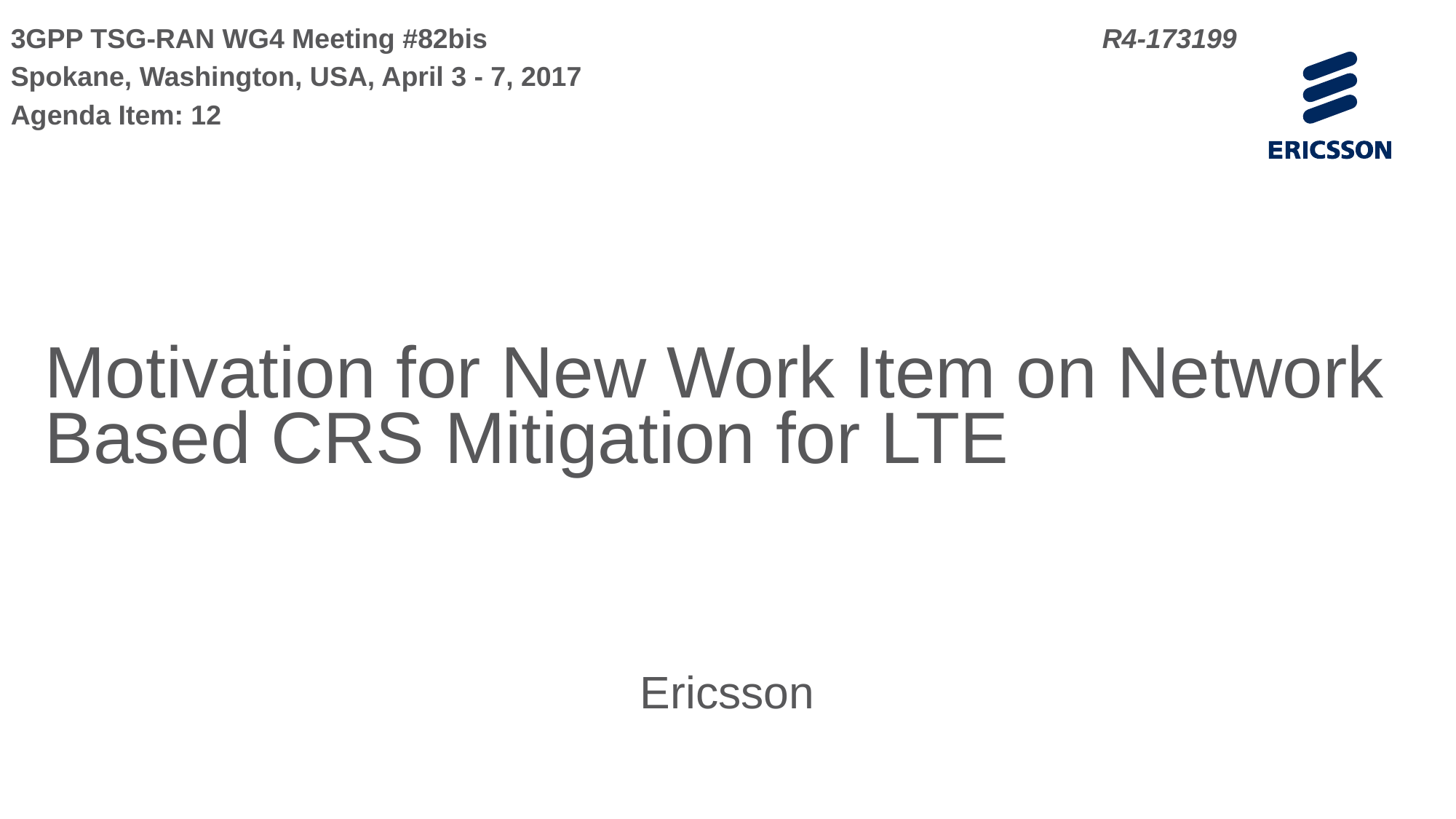

3GPP TSG-RAN WG4 Meeting #82bis 						R4-173199
Spokane, Washington, USA, April 3 - 7, 2017
Agenda Item: 12
# Motivation for New Work Item on Network Based CRS Mitigation for LTE
Ericsson